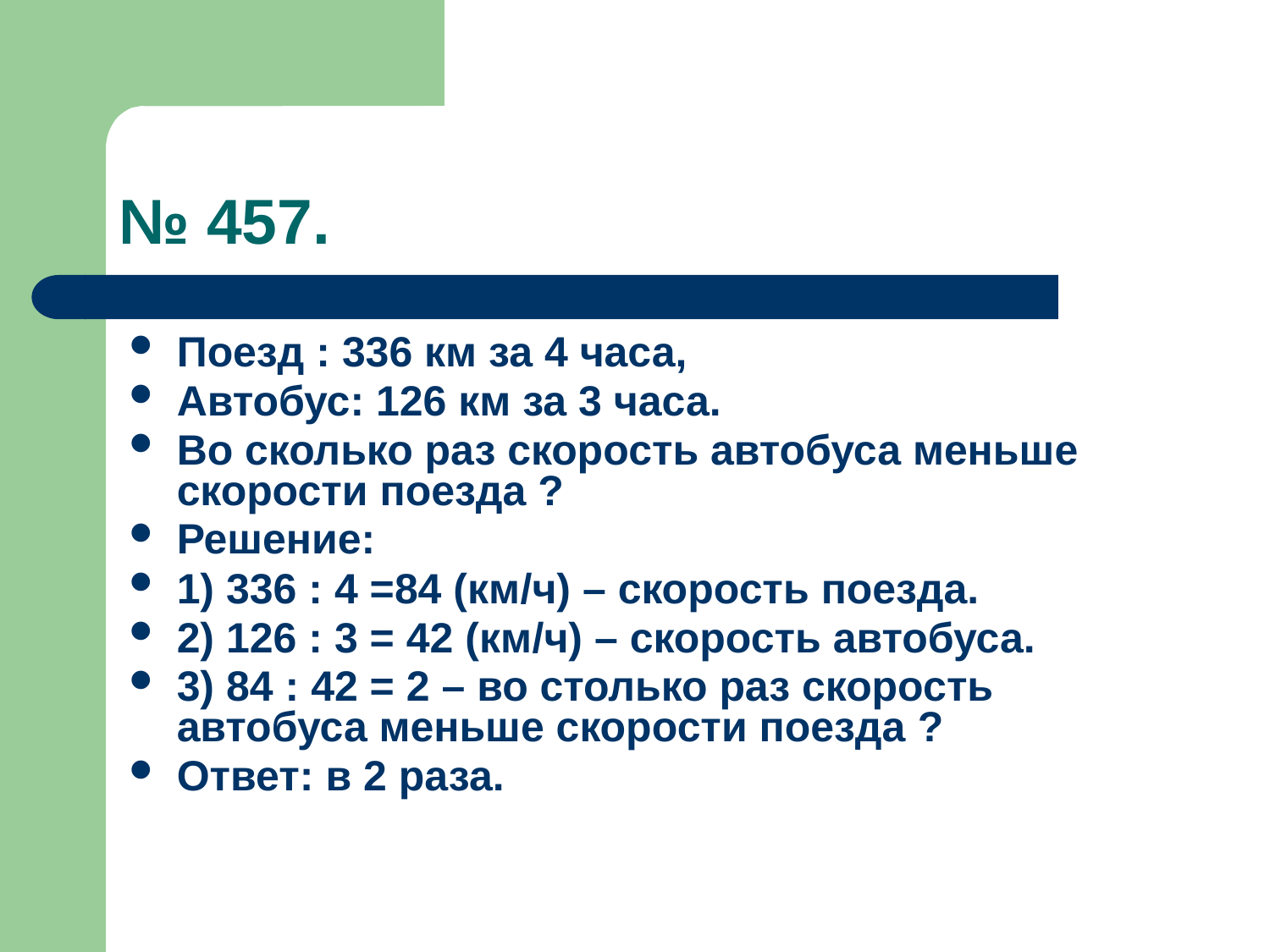

# № 457.
Поезд : 336 км за 4 часа,
Автобус: 126 км за 3 часа.
Во сколько раз скорость автобуса меньше скорости поезда ?
Решение:
1) 336 : 4 =84 (км/ч) – скорость поезда.
2) 126 : 3 = 42 (км/ч) – скорость автобуса.
3) 84 : 42 = 2 – во столько раз скорость автобуса меньше скорости поезда ?
Ответ: в 2 раза.